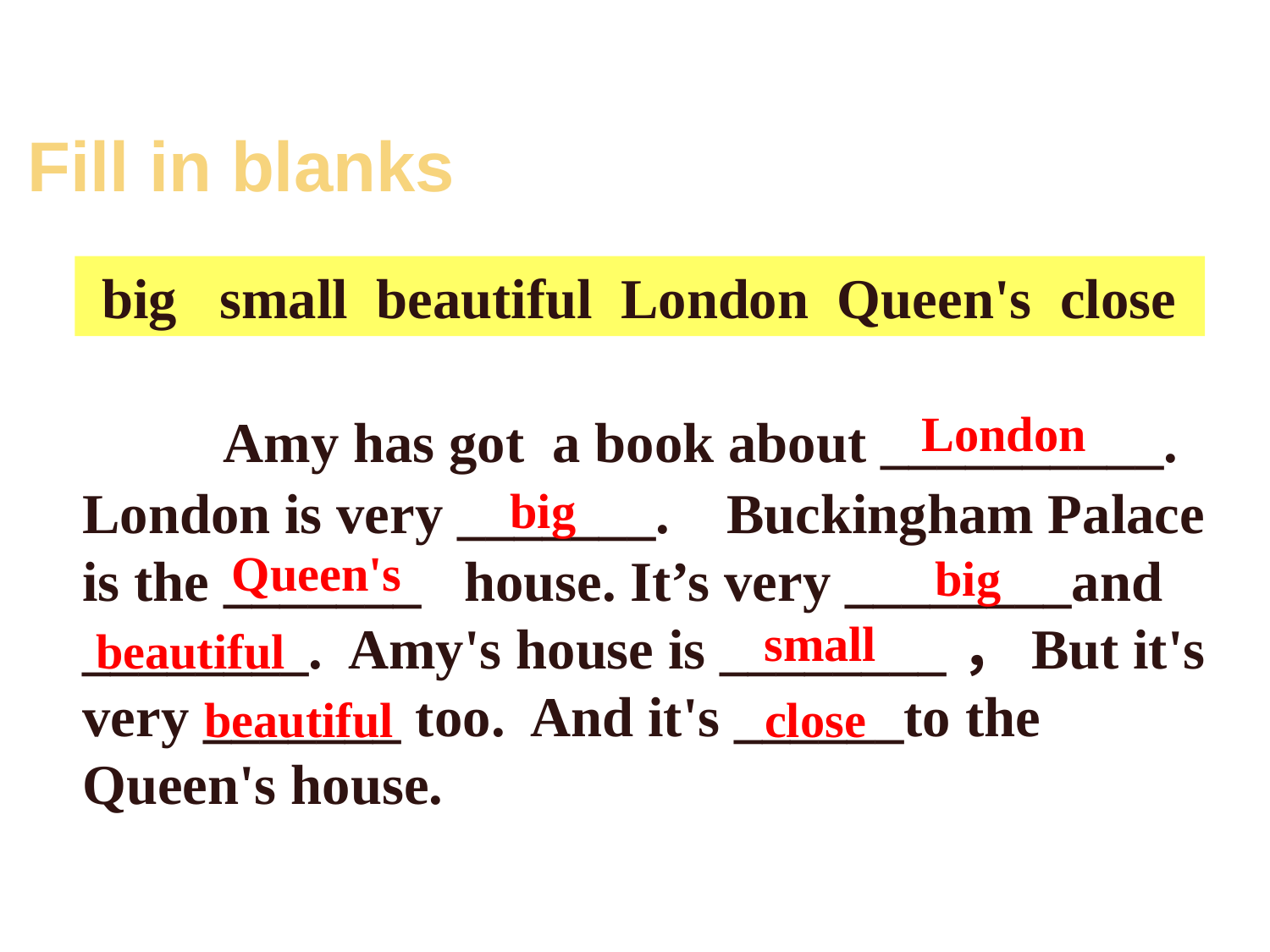

# Fill in blanks
big   small  beautiful  London  Queen's  close

        Amy has got  a book about __________.  London is very _______.    Buckingham Palace is the _______   house. It’s very ________and ________.  Amy's house is ________，But it's very _______ too.  And it's ______to the Queen's house.
London
big
Queen's
big
small
beautiful
beautiful
close